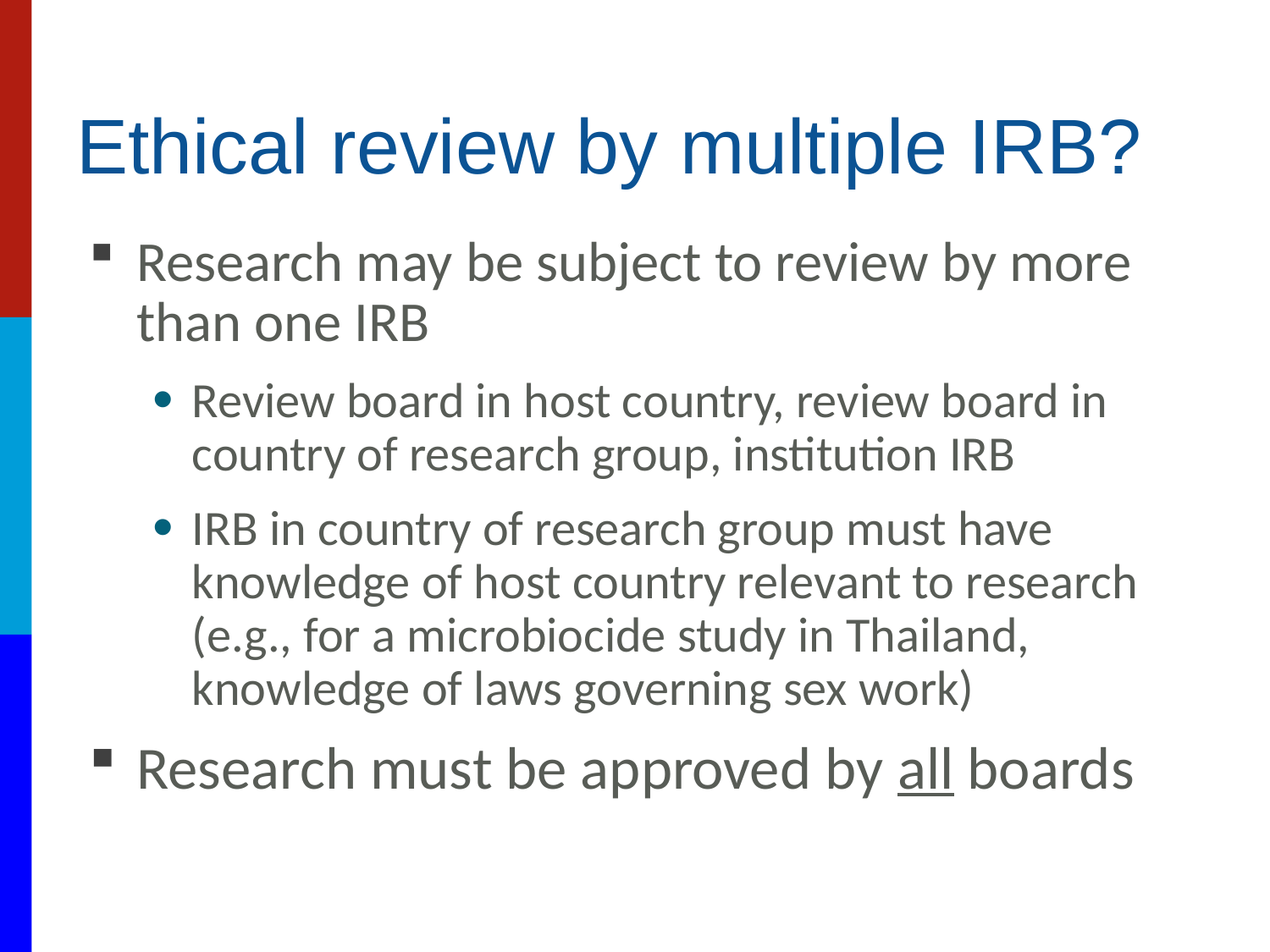

# Ethical review by multiple IRB?
Research may be subject to review by more than one IRB
Review board in host country, review board in country of research group, institution IRB
IRB in country of research group must have knowledge of host country relevant to research (e.g., for a microbiocide study in Thailand, knowledge of laws governing sex work)
Research must be approved by all boards